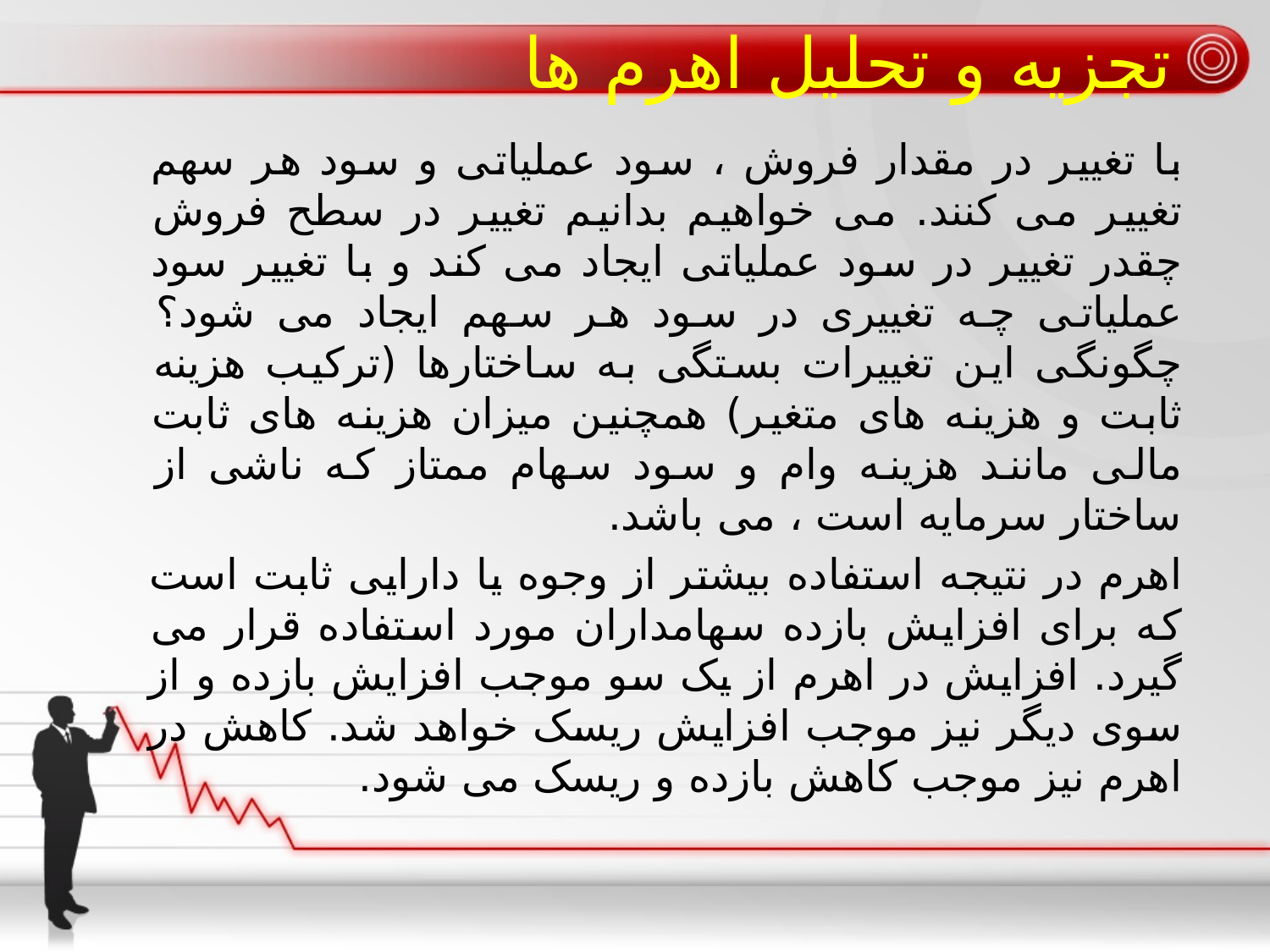

# تجزیه و تحلیل اهرم ها
با تغییر در مقدار فروش ، سود عملیاتی و سود هر سهم تغییر می کنند. می خواهیم بدانیم تغییر در سطح فروش چقدر تغییر در سود عملیاتی ایجاد می کند و با تغییر سود عملیاتی چه تغییری در سود هر سهم ایجاد می شود؟ چگونگی این تغییرات بستگی به ساختارها (ترکیب هزینه ثابت و هزینه های متغیر) همچنین میزان هزینه های ثابت مالی مانند هزینه وام و سود سهام ممتاز که ناشی از ساختار سرمایه است ، می باشد.
اهرم در نتیجه استفاده بیشتر از وجوه یا دارایی ثابت است که برای افزایش بازده سهامداران مورد استفاده قرار می گیرد. افزایش در اهرم از یک سو موجب افزایش بازده و از سوی دیگر نیز موجب افزایش ریسک خواهد شد. کاهش در اهرم نیز موجب کاهش بازده و ریسک می شود.